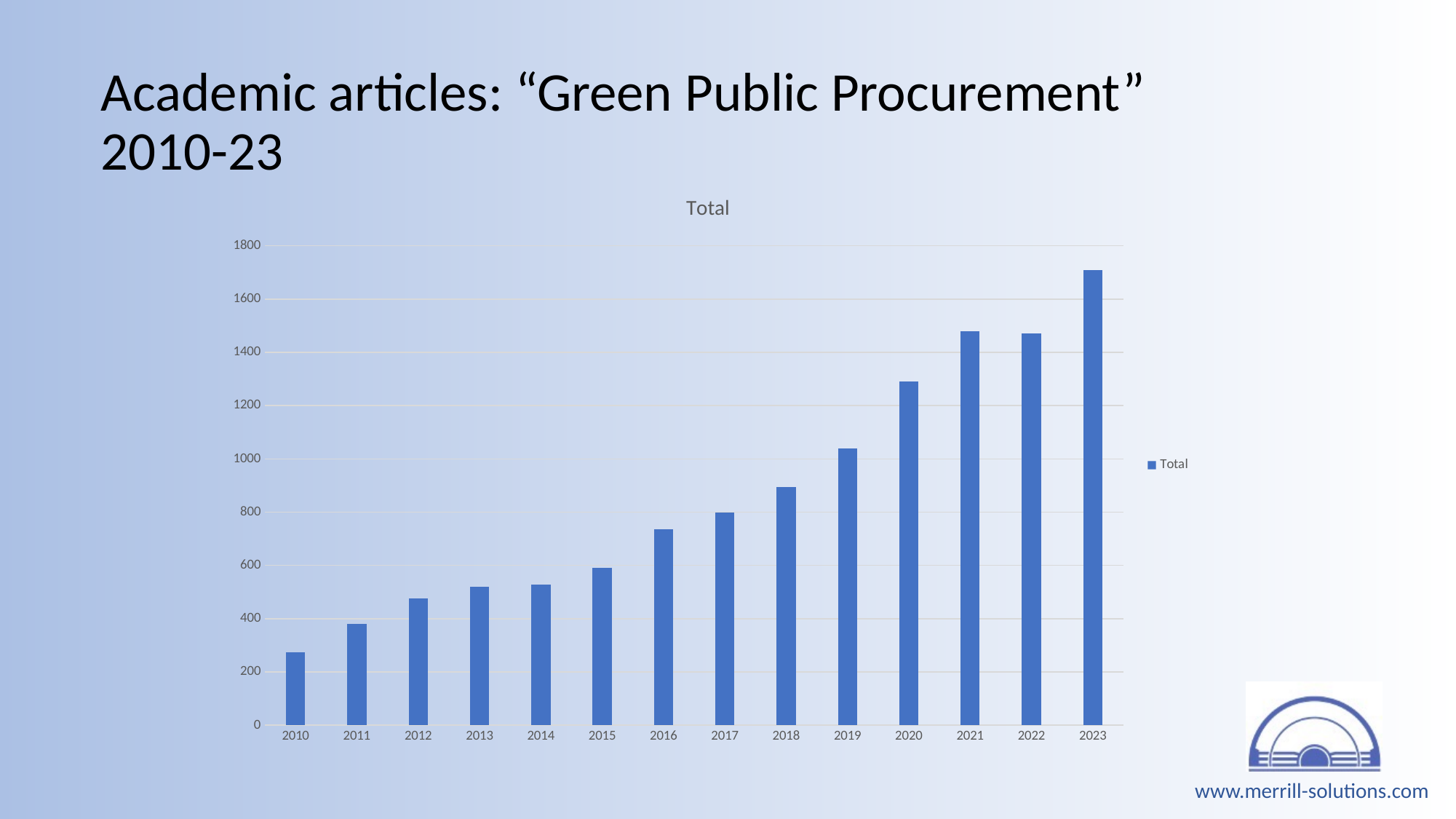

# Academic articles: “Green Public Procurement” 2010-23

### Chart:

| Category | Total |
|---|---|
| 2010 | 273.0 |
| 2011 | 380.0 |
| 2012 | 475.0 |
| 2013 | 519.0 |
| 2014 | 528.0 |
| 2015 | 592.0 |
| 2016 | 737.0 |
| 2017 | 798.0 |
| 2018 | 895.0 |
| 2019 | 1040.0 |
| 2020 | 1290.0 |
| 2021 | 1480.0 |
| 2022 | 1470.0 |
| 2023 | 1710.0 |